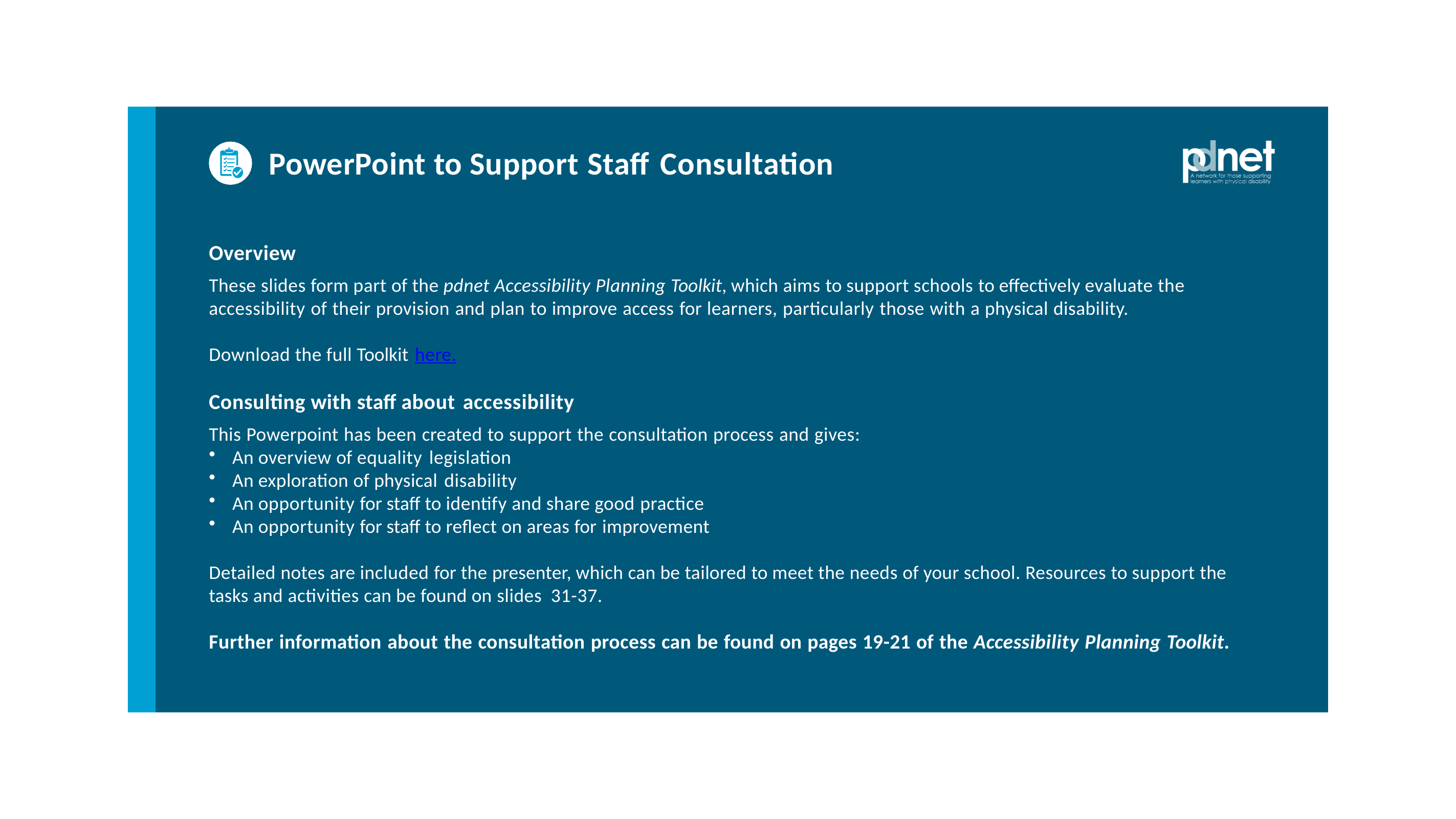

# PowerPoint to Support Staff Consultation

Overview
These slides form part of the pdnet Accessibility Planning Toolkit, which aims to support schools to effectively evaluate the  accessibility of their provision and plan to improve access for learners, particularly those with a physical disability.

Download the full Toolkit here.

Consulting with staff about accessibility
This Powerpoint has been created to support the consultation process and gives:
An overview of equality legislation
An exploration of physical disability
An opportunity for staff to identify and share good practice
An opportunity for staff to reflect on areas for improvement

Detailed notes are included for the presenter, which can be tailored to meet the needs of your school. Resources to support the  tasks and activities can be found on slides 31-37.

Further information about the consultation process can be found on pages 19-21 of the Accessibility Planning Toolkit.